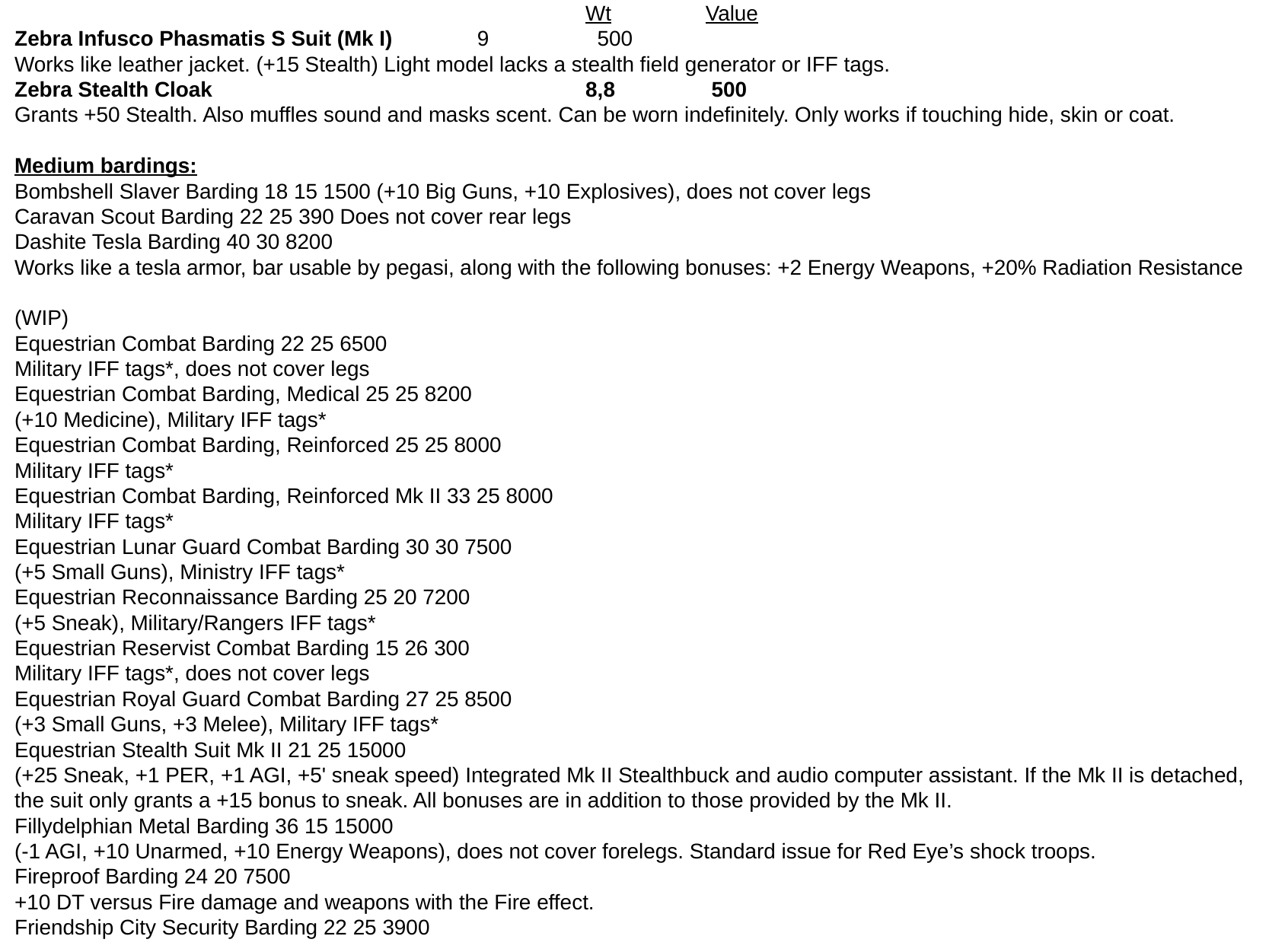

Wt  	 Value
Zebra Infusco Phasmatis S Suit (Mk I)  	 9 	  500
Works like leather jacket. (+15 Stealth) Light model lacks a stealth field generator or IFF tags.
Zebra Stealth Cloak 				8,8 	  500
Grants +50 Stealth. Also muffles sound and masks scent. Can be worn indefinitely. Only works if touching hide, skin or coat.

Medium bardings:
Bombshell Slaver Barding 18 15 1500 (+10 Big Guns, +10 Explosives), does not cover legs
Caravan Scout Barding 22 25 390 Does not cover rear legs
Dashite Tesla Barding 40 30 8200
Works like a tesla armor, bar usable by pegasi, along with the following bonuses: +2 Energy Weapons, +20% Radiation Resistance

(WIP)
Equestrian Combat Barding 22 25 6500
Military IFF tags*, does not cover legs
Equestrian Combat Barding, Medical 25 25 8200
(+10 Medicine), Military IFF tags*
Equestrian Combat Barding, Reinforced 25 25 8000
Military IFF tags*
Equestrian Combat Barding, Reinforced Mk II 33 25 8000
Military IFF tags*
Equestrian Lunar Guard Combat Barding 30 30 7500
(+5 Small Guns), Ministry IFF tags*
Equestrian Reconnaissance Barding 25 20 7200
(+5 Sneak), Military/Rangers IFF tags*
Equestrian Reservist Combat Barding 15 26 300
Military IFF tags*, does not cover legs
Equestrian Royal Guard Combat Barding 27 25 8500
(+3 Small Guns, +3 Melee), Military IFF tags*
Equestrian Stealth Suit Mk II 21 25 15000
(+25 Sneak, +1 PER, +1 AGI, +5' sneak speed) Integrated Mk II Stealthbuck and audio computer assistant. If the Mk II is detached, the suit only grants a +15 bonus to sneak. All bonuses are in addition to those provided by the Mk II.
Fillydelphian Metal Barding 36 15 15000
(-1 AGI, +10 Unarmed, +10 Energy Weapons), does not cover forelegs. Standard issue for Red Eye’s shock troops.
Fireproof Barding 24 20 7500
+10 DT versus Fire damage and weapons with the Fire effect.
Friendship City Security Barding 22 25 3900